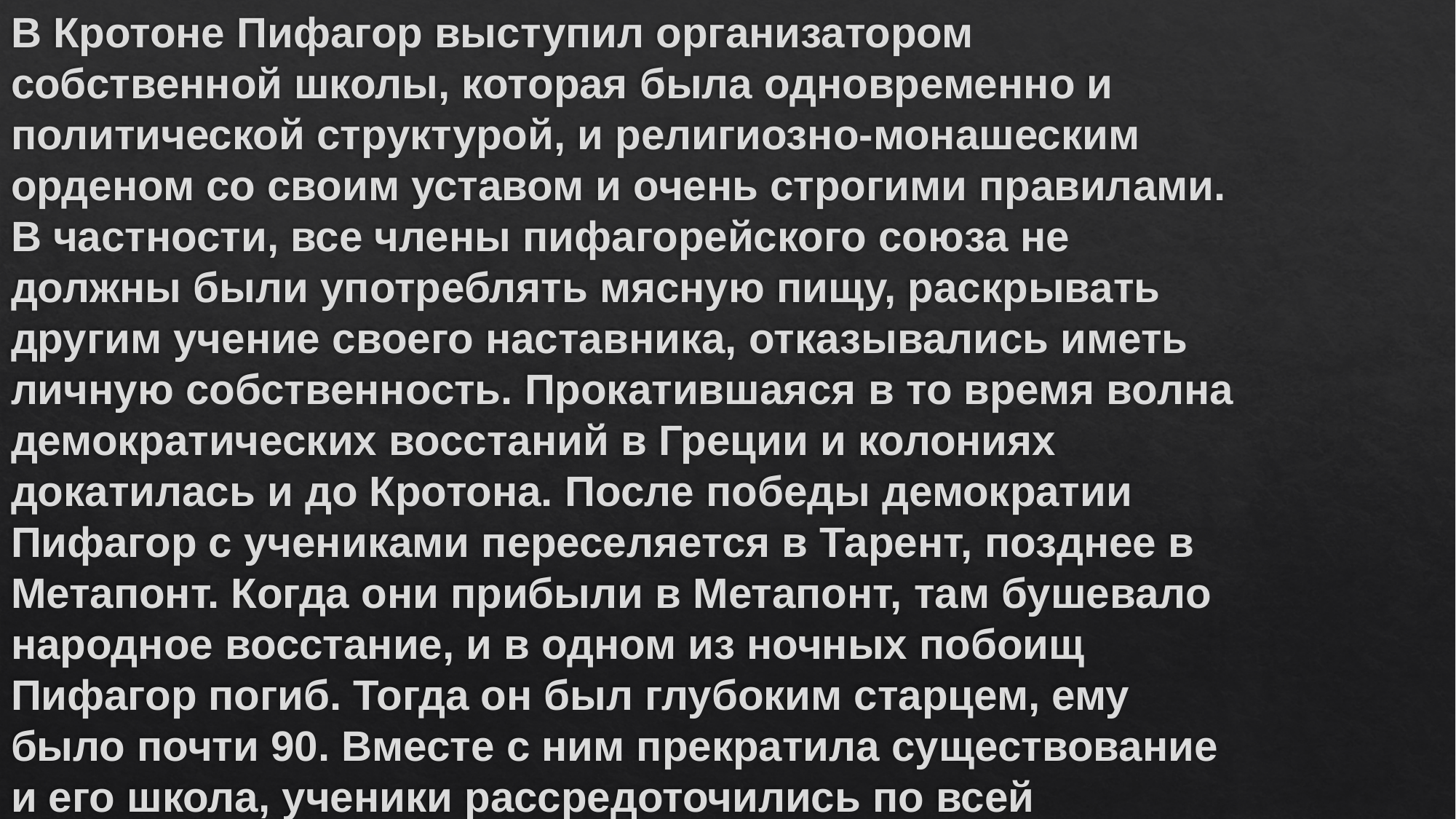

В Кротоне Пифагор выступил организатором собственной школы, которая была одновременно и политической структурой, и религиозно-монашеским орденом со своим уставом и очень строгими правилами. В частности, все члены пифагорейского союза не должны были употреблять мясную пищу, раскрывать другим учение своего наставника, отказывались иметь личную собственность. Прокатившаяся в то время волна демократических восстаний в Греции и колониях докатилась и до Кротона. После победы демократии Пифагор с учениками переселяется в Тарент, позднее в Метапонт. Когда они прибыли в Метапонт, там бушевало народное восстание, и в одном из ночных побоищ Пифагор погиб. Тогда он был глубоким старцем, ему было почти 90. Вместе с ним прекратила существование и его школа, ученики рассредоточились по всей территории страны.